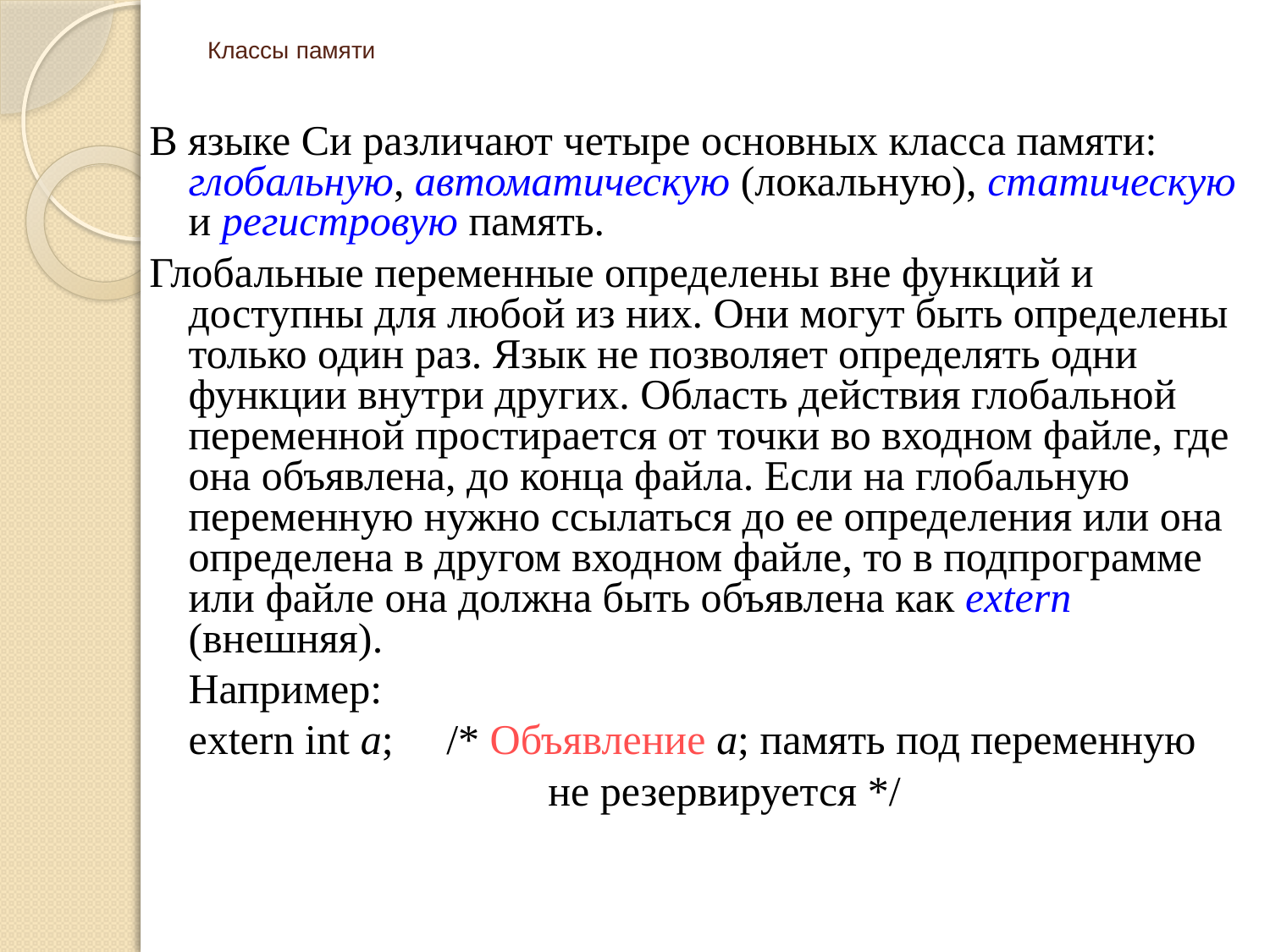

Классы памяти
В языке Си различают четыре основных класса памяти: глобальную, автоматическую (локальную), статическую и регистровую память.
Глобальные переменные определены вне функций и доступны для любой из них. Они могут быть определены только один раз. Язык не позволяет определять одни функции внутри других. Область действия глобальной переменной простирается от точки во входном файле, где она объявлена, до конца файла. Если на глобальную переменную нужно ссылаться до ее определения или она определена в другом входном файле, то в подпрограмме или файле она должна быть объявлена как extern (внешняя).
	Например:
	extern int a;     /* Объявление a; память под переменную
			          не резервируется */